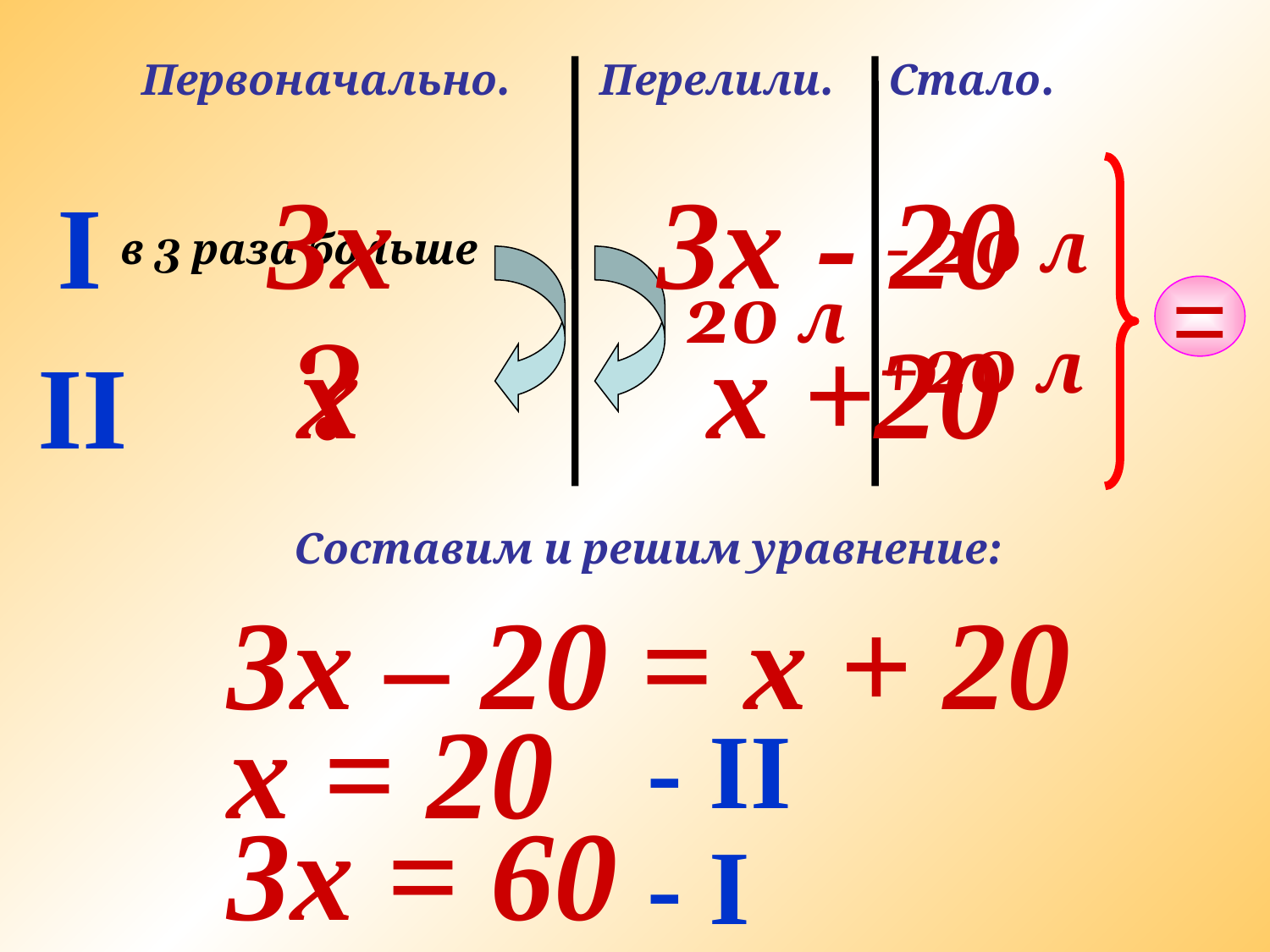

Первоначально.
Перелили.
Стало.

3х
3х - 20

I
 - 20 л
в 3 раза больше

20 л
=
х
х +20
?
 +20 л
II
Составим и решим уравнение:
3х – 20 = х + 20
х = 20
- II
3х = 60
- I